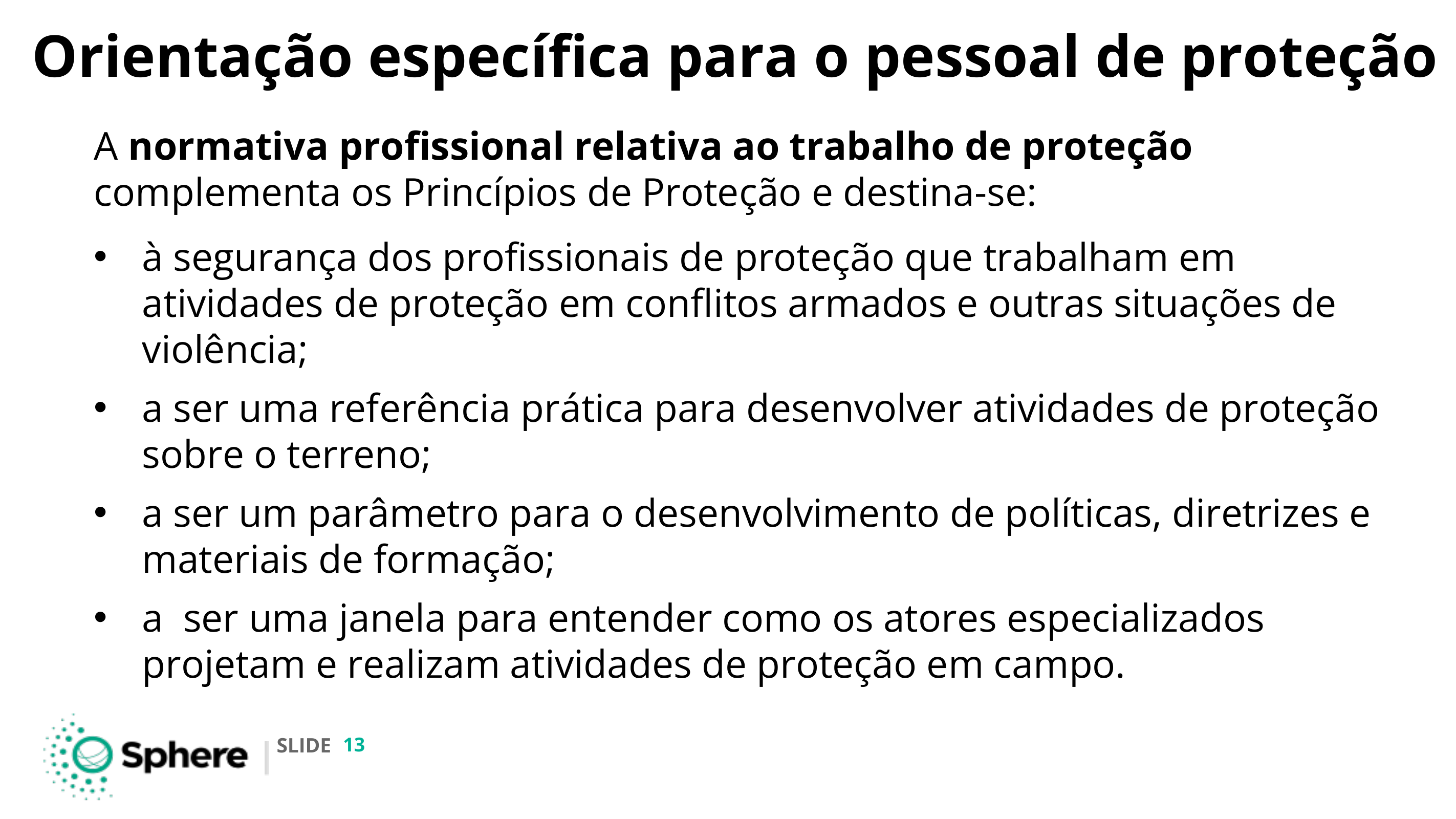

# Orientação específica para o pessoal de proteção
A normativa profissional relativa ao trabalho de proteção complementa os Princípios de Proteção e destina-se:
à segurança dos profissionais de proteção que trabalham em atividades de proteção em conflitos armados e outras situações de violência;
a ser uma referência prática para desenvolver atividades de proteção sobre o terreno;
a ser um parâmetro para o desenvolvimento de políticas, diretrizes e materiais de formação;
a  ser uma janela para entender como os atores especializados projetam e realizam atividades de proteção em campo.

13